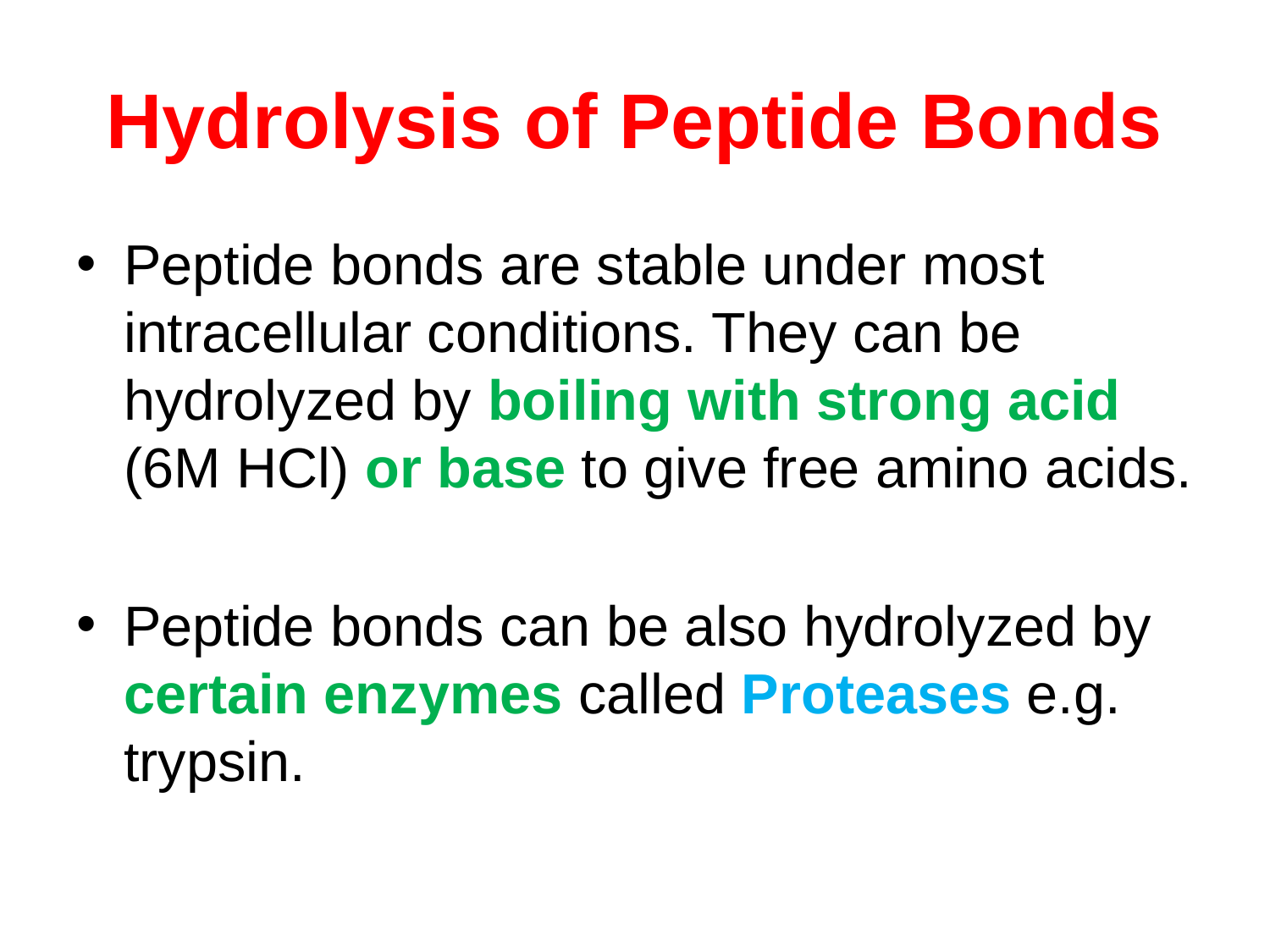

# Hydrolysis of Peptide Bonds
Peptide bonds are stable under most intracellular conditions. They can be hydrolyzed by boiling with strong acid (6M HCl) or base to give free amino acids.

Peptide bonds can be also hydrolyzed by certain enzymes called Proteases e.g. trypsin.